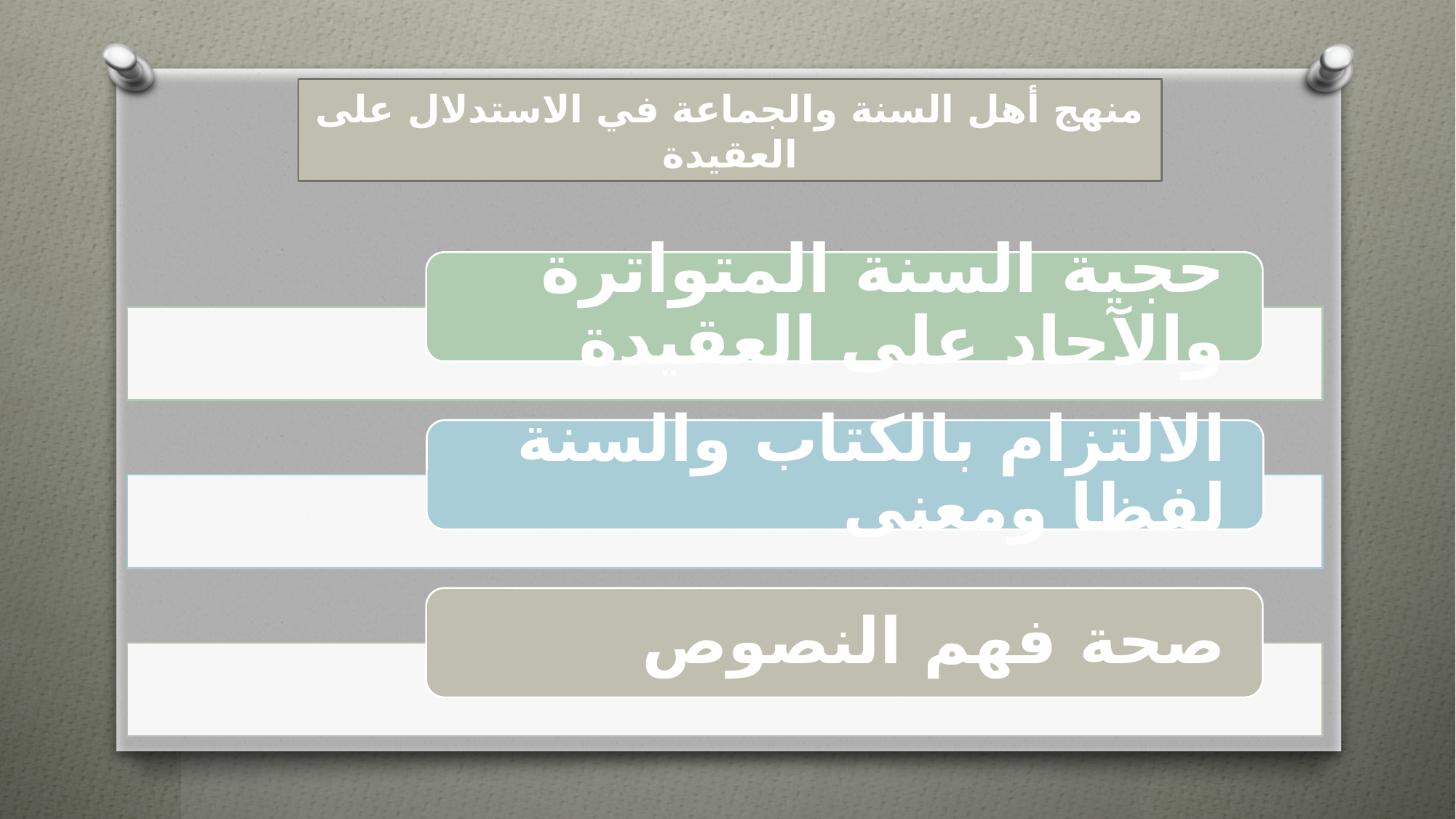

منهج أهل السنة والجماعة في الاستدلال على العقيدة
حجية السنة المتواترة والآحاد على العقيدة
الالتزام بالكتاب والسنة لفظا ومعنى
صحة فهم النصوص